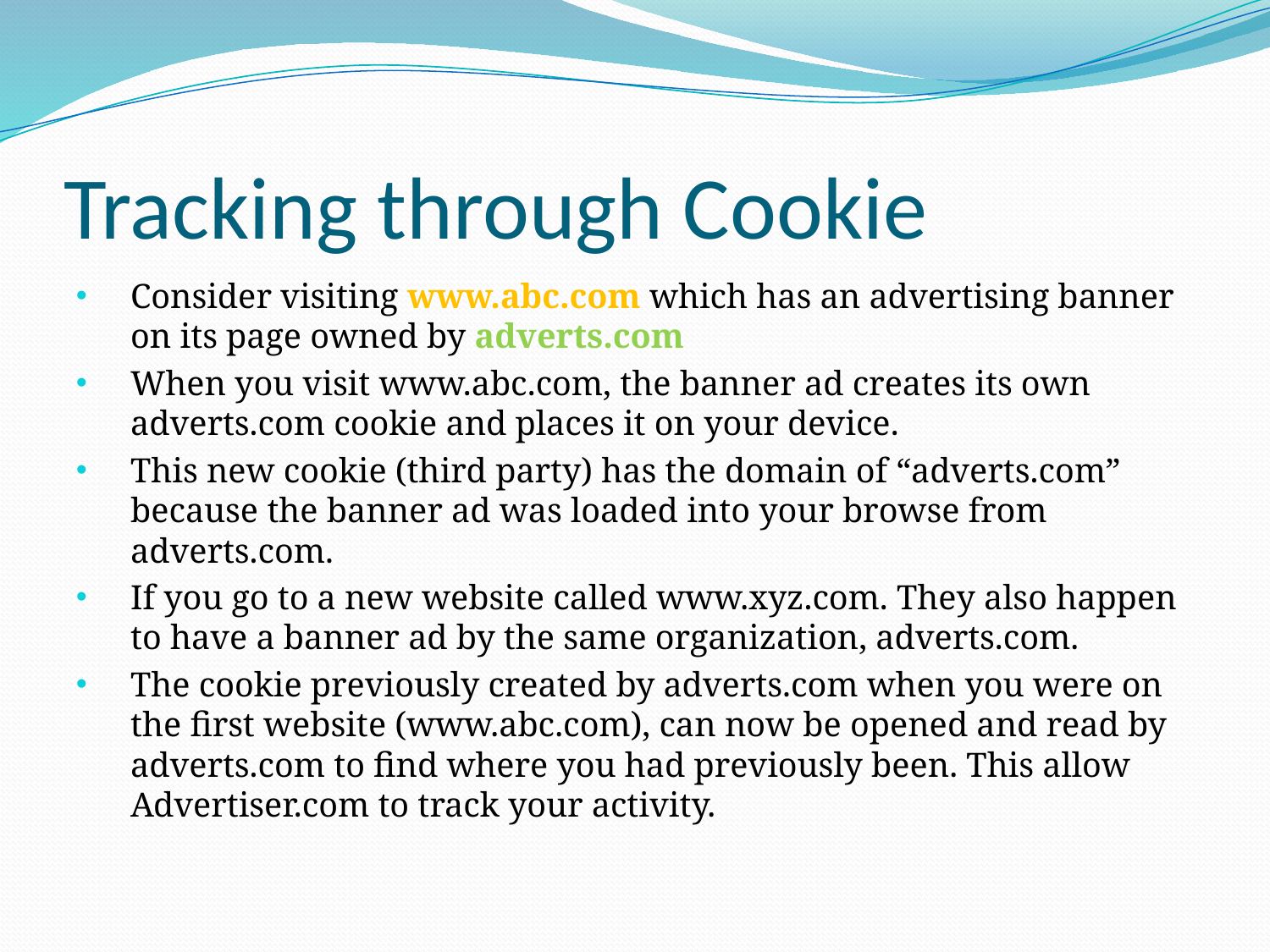

# Tracking through Cookie
Consider visiting www.abc.com which has an advertising banner on its page owned by adverts.com
When you visit www.abc.com, the banner ad creates its own adverts.com cookie and places it on your device.
This new cookie (third party) has the domain of “adverts.com” because the banner ad was loaded into your browse from adverts.com.
If you go to a new website called www.xyz.com. They also happen to have a banner ad by the same organization, adverts.com.
The cookie previously created by adverts.com when you were on the first website (www.abc.com), can now be opened and read by adverts.com to find where you had previously been. This allow Advertiser.com to track your activity.